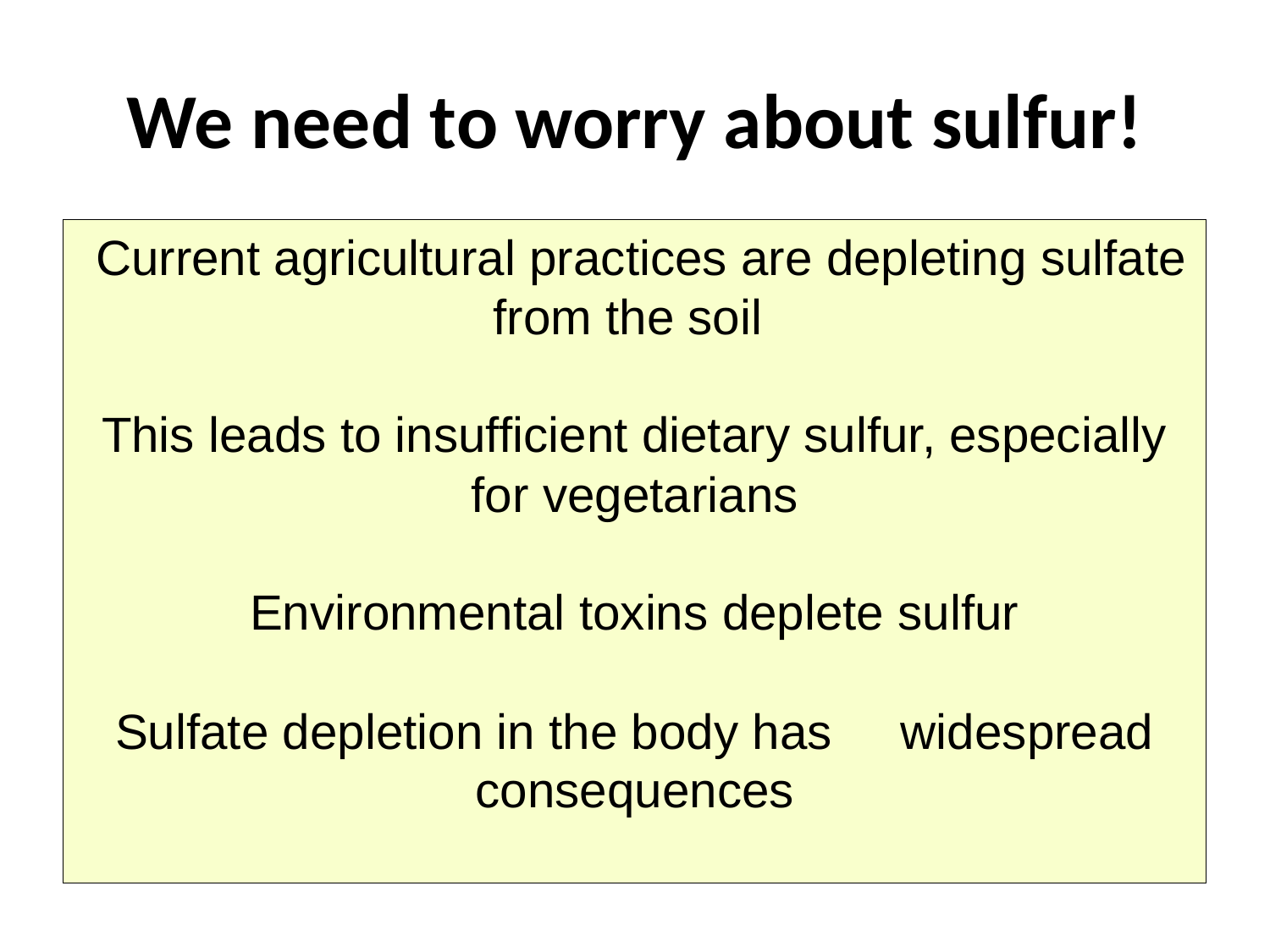

# We need to worry about sulfur!
 Current agricultural practices are depleting sulfate from the soil

This leads to insufficient dietary sulfur, especially for vegetarians

Environmental toxins deplete sulfur

Sulfate depletion in the body has     widespread consequences